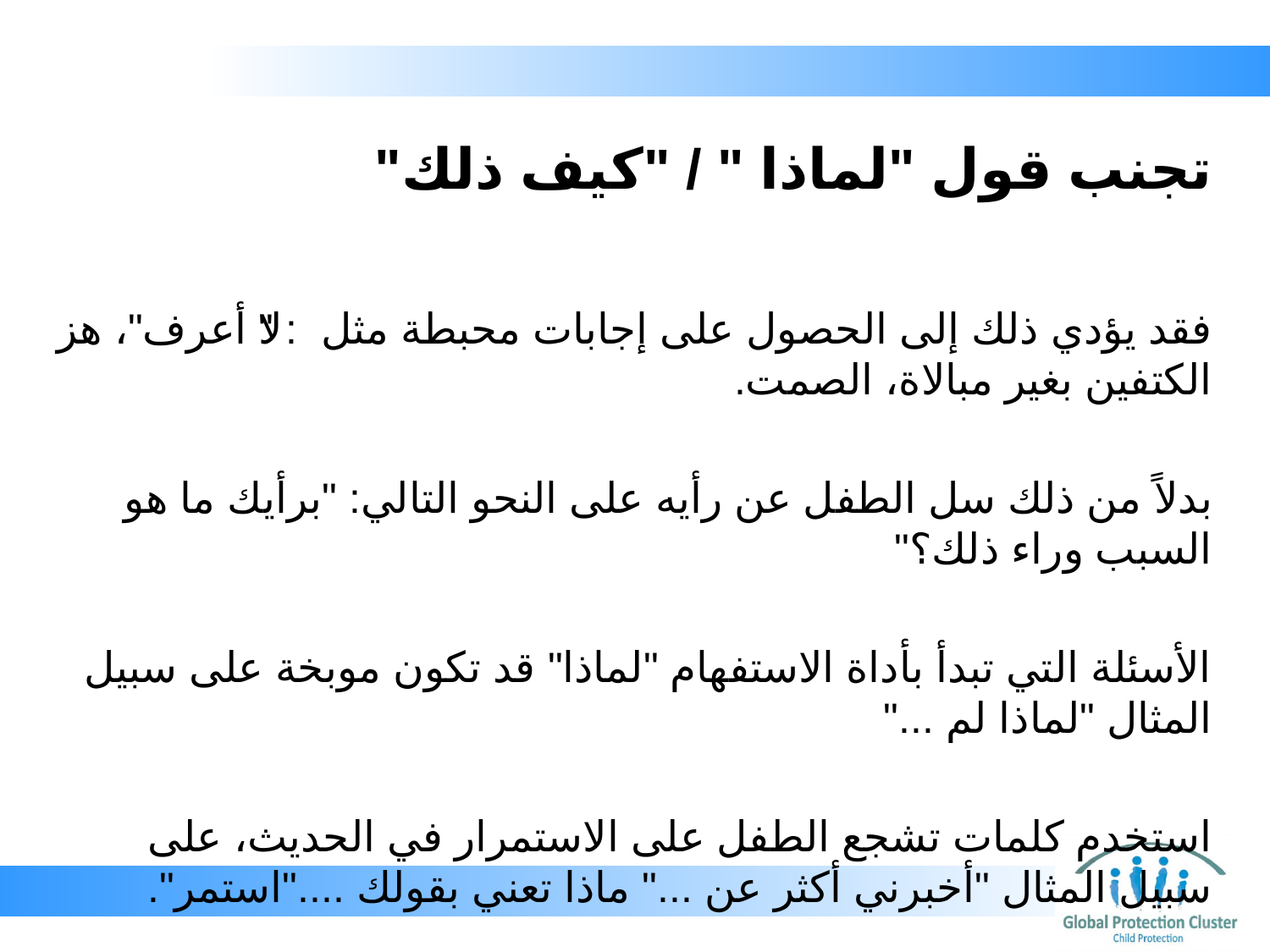

# تجنب قول "لماذا " / "كيف ذلك"

فقد يؤدي ذلك إلى الحصول على إجابات محبطة مثل: "لا أعرف"، هز الكتفين بغير مبالاة، الصمت.

بدلاً من ذلك سل الطفل عن رأيه على النحو التالي: "برأيك ما هو السبب وراء ذلك؟"

الأسئلة التي تبدأ بأداة الاستفهام "لماذا" قد تكون موبخة على سبيل المثال "لماذا لم ..."

استخدم كلمات تشجع الطفل على الاستمرار في الحديث، على سبيل المثال "أخبرني أكثر عن ..." ماذا تعني بقولك ...."استمر".

المصدر: Caring For Child Survivors